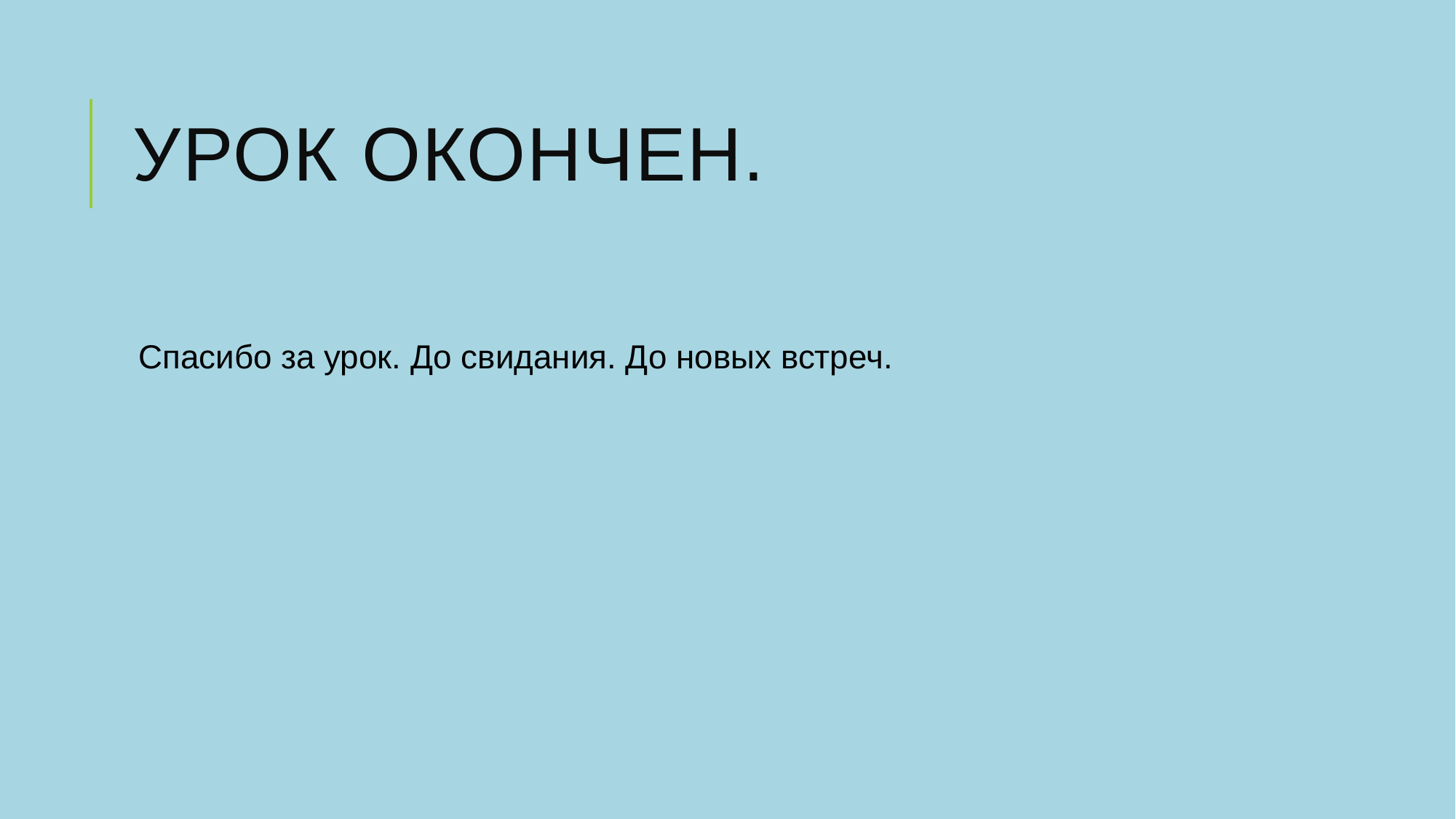

# Урок окончен.

Спасибо за урок. До свидания. До новых встреч.